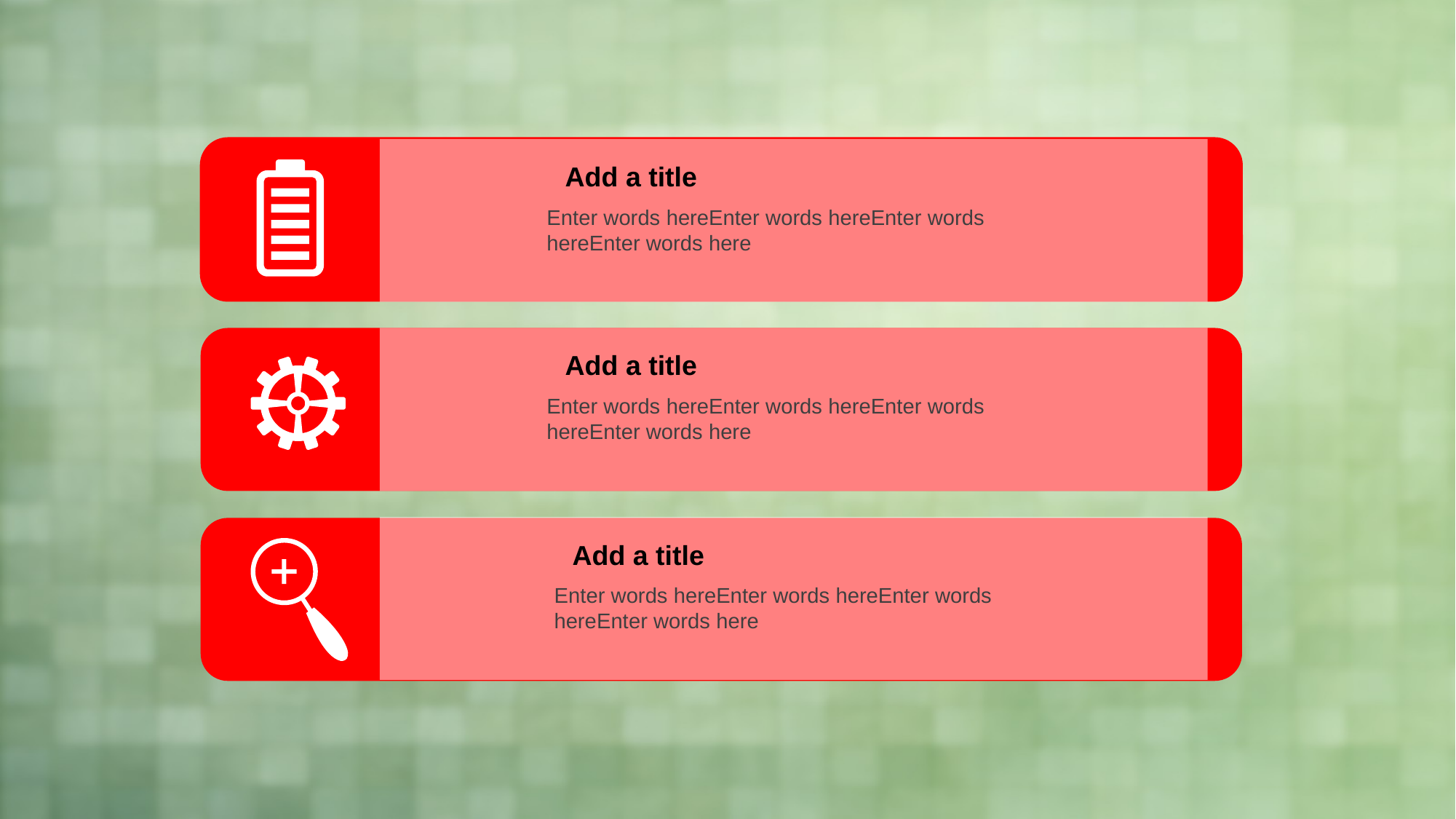

Add a title

Enter words hereEnter words hereEnter words hereEnter words here
Add a title

Enter words hereEnter words hereEnter words hereEnter words here
Add a title

Enter words hereEnter words hereEnter words hereEnter words here